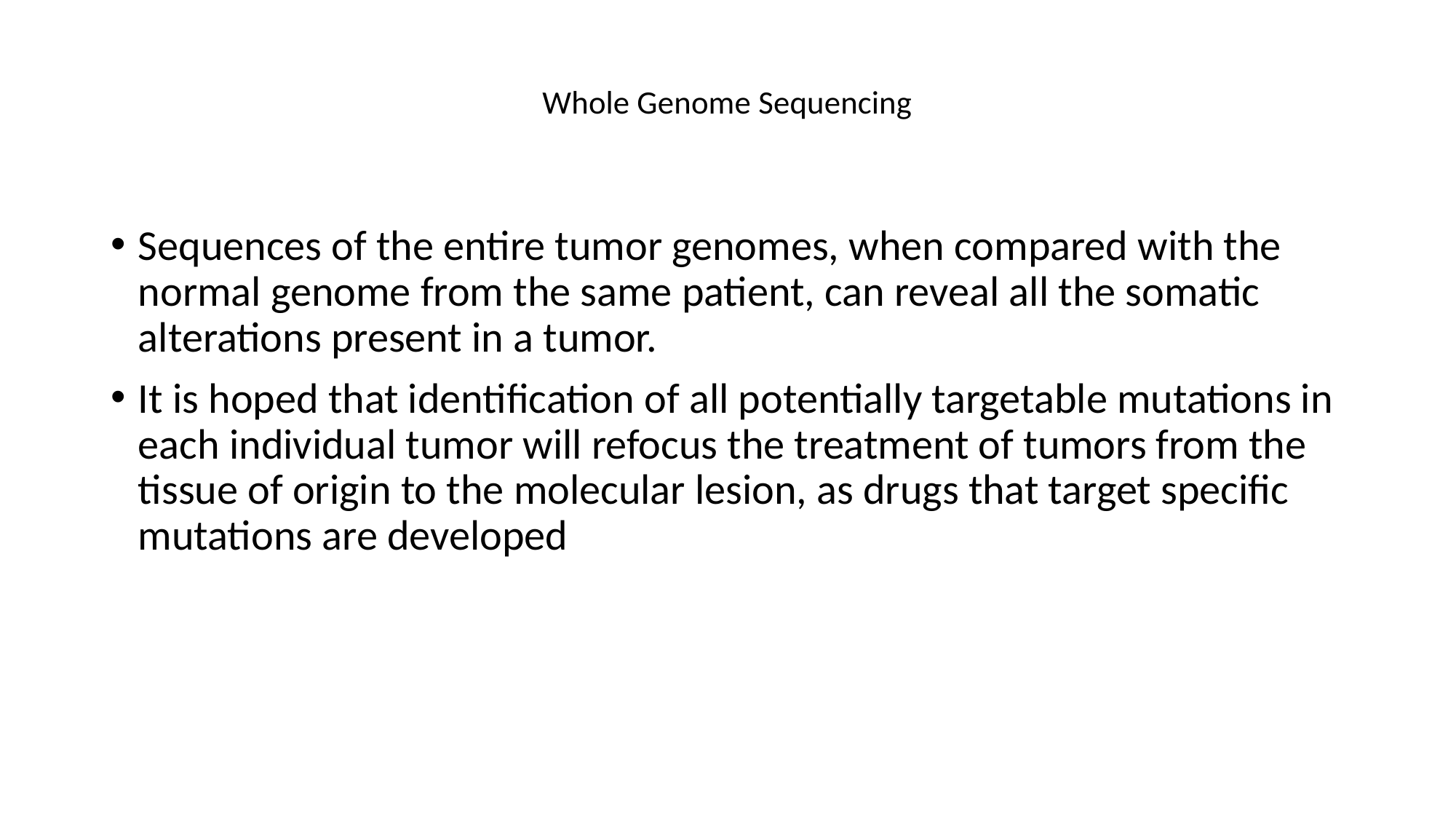

# Whole Genome Sequencing
Sequences of the entire tumor genomes, when compared with the normal genome from the same patient, can reveal all the somatic alterations present in a tumor.
It is hoped that identification of all potentially targetable mutations in each individual tumor will refocus the treatment of tumors from the tissue of origin to the molecular lesion, as drugs that target specific mutations are developed